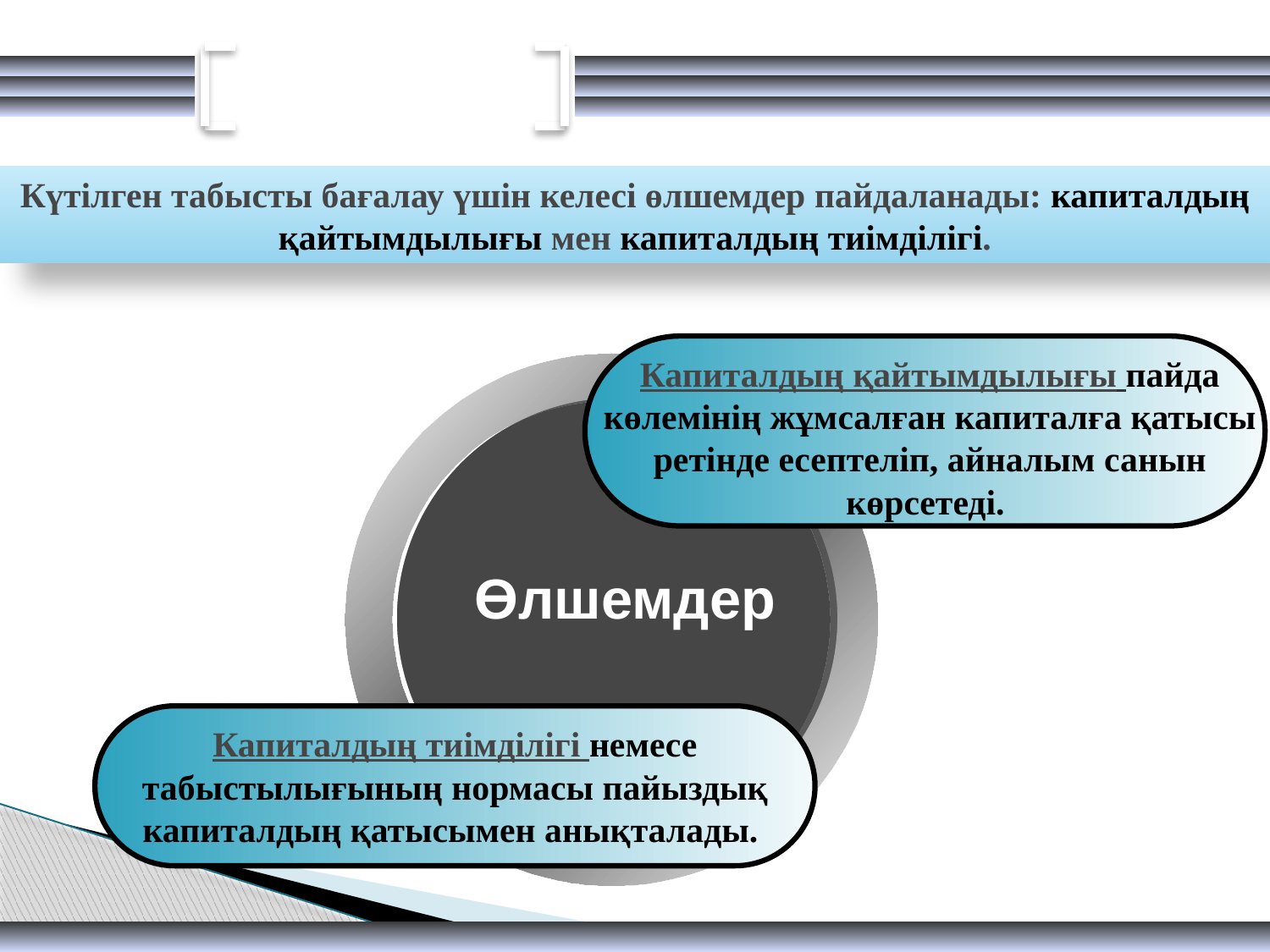

Тәуекелді анықтау және өлшеу.

Күтілген табысты бағалау үшін келесі өлшемдер пайдаланады: капиталдың қайтымдылығы мен капиталдың тиімділігі.

Капиталдың қайтымдылығы пайда көлемінің жұмсалған капиталға қатысы ретінде есептеліп, айналым санын көрсетеді.

Өлшемдер

Капиталдың тиімділігі немесе табыстылығының нормасы пайыздық капиталдың қатысымен анықталады.